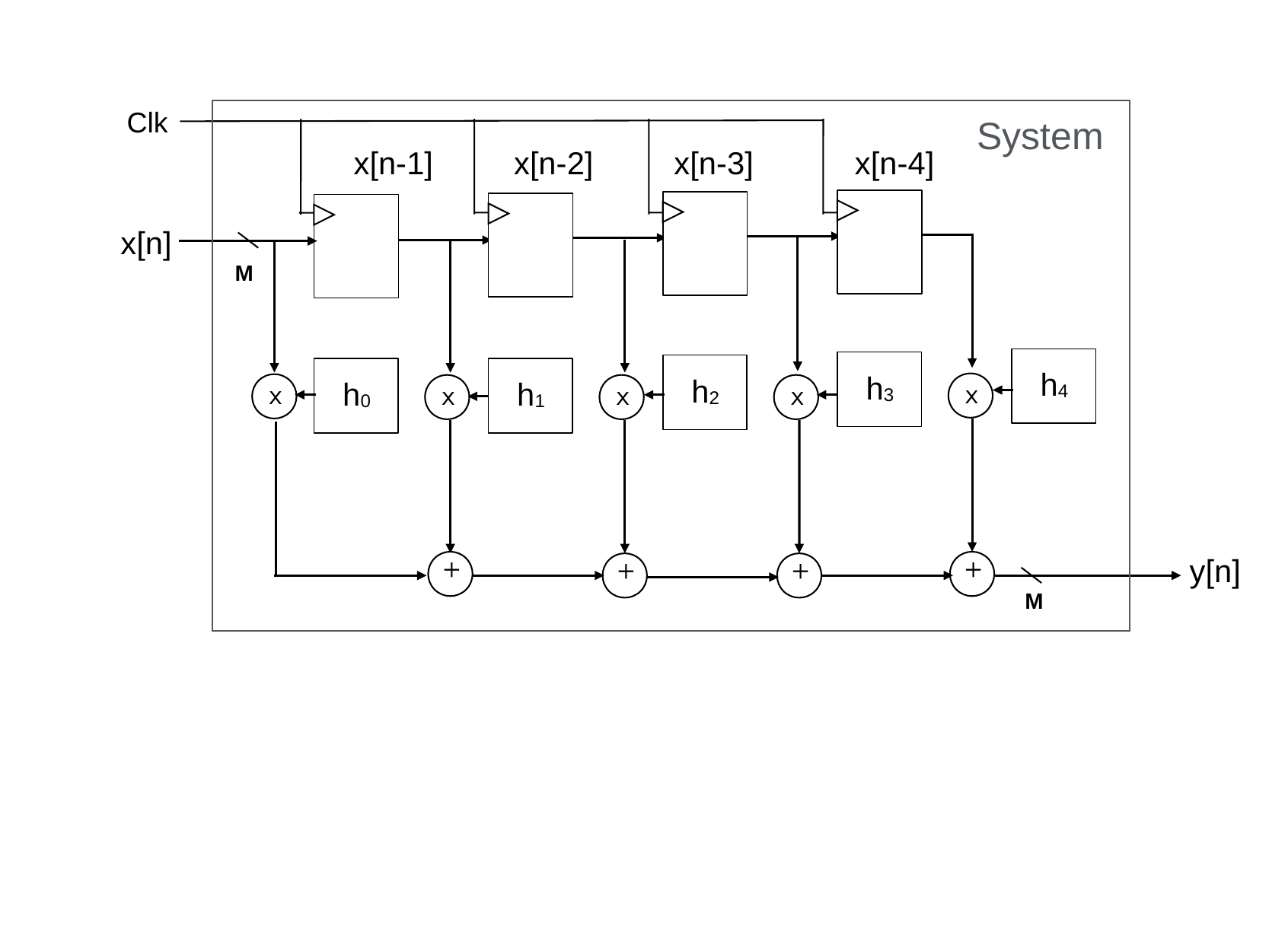

Clk
System

x[n-1]
x[n-2]
x[n-3]
x[n-4]

x[n]

M

h4

h3

h2

h0

h1
x

x

x

x

x

y[n]

+

+

+

+

M